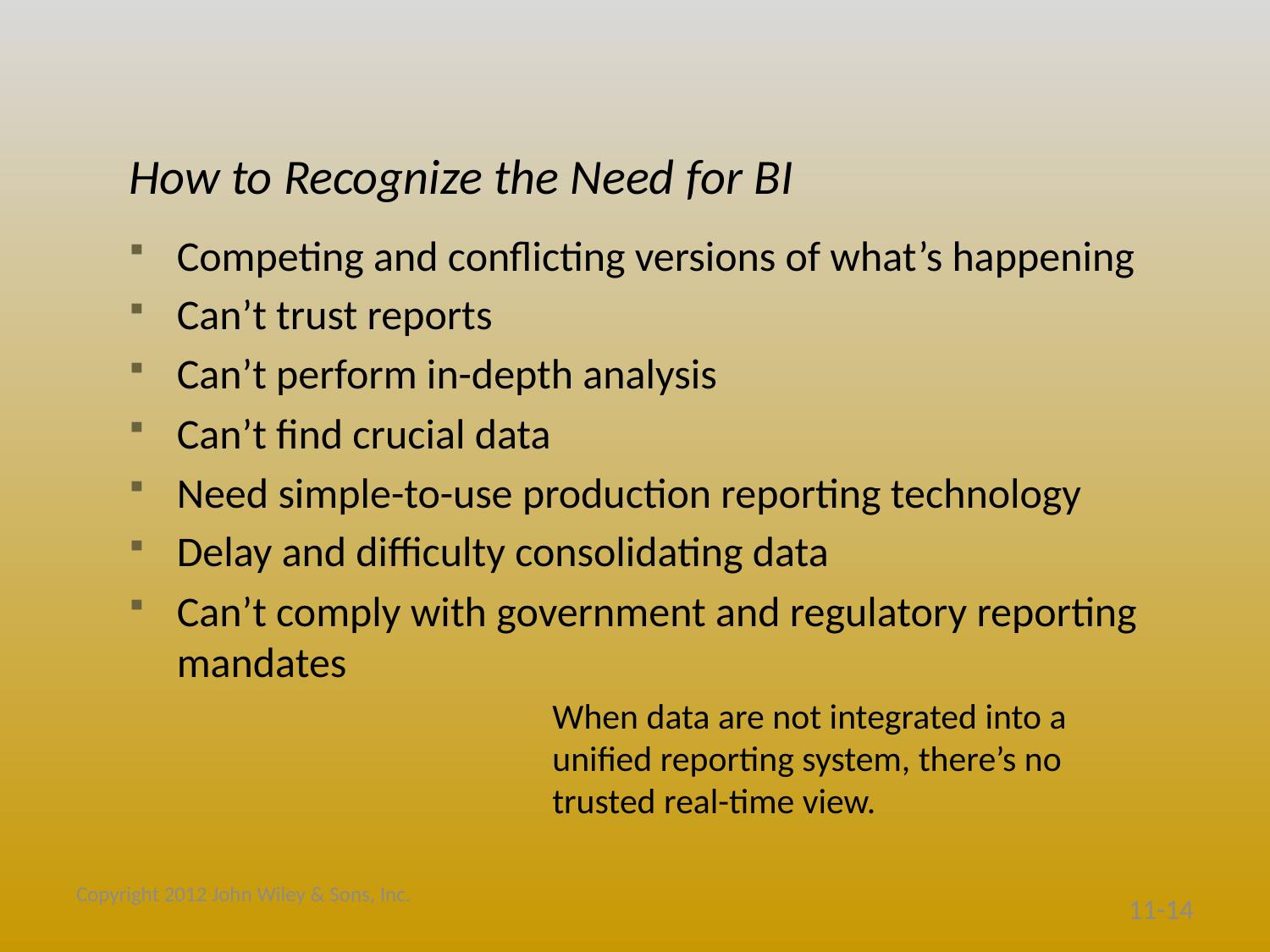

# How to Recognize the Need for BI
Competing and conflicting versions of what’s happening
Can’t trust reports
Can’t perform in-depth analysis
Can’t find crucial data
Need simple-to-use production reporting technology
Delay and difficulty consolidating data
Can’t comply with government and regulatory reporting mandates
When data are not integrated into a unified reporting system, there’s no trusted real-time view.
Copyright 2012 John Wiley & Sons, Inc.
11-14